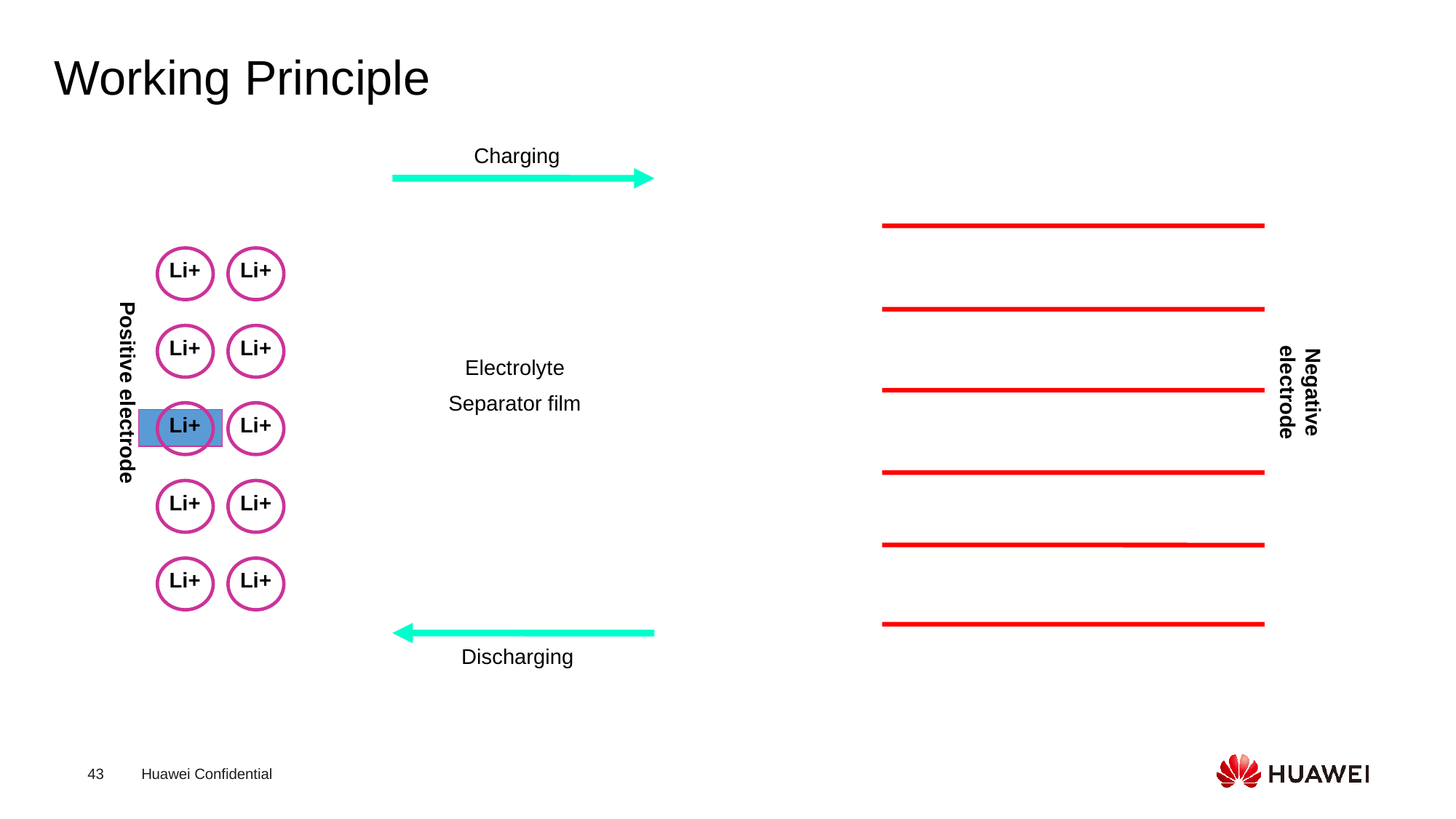

# Working Principle
Charging

Positive electrode

Li+

Li+

Li+

Li+

Li+

Li+

Li+

Li+

Li+

Li+
Negative electrode

Electrolyte
Separator film

Discharging